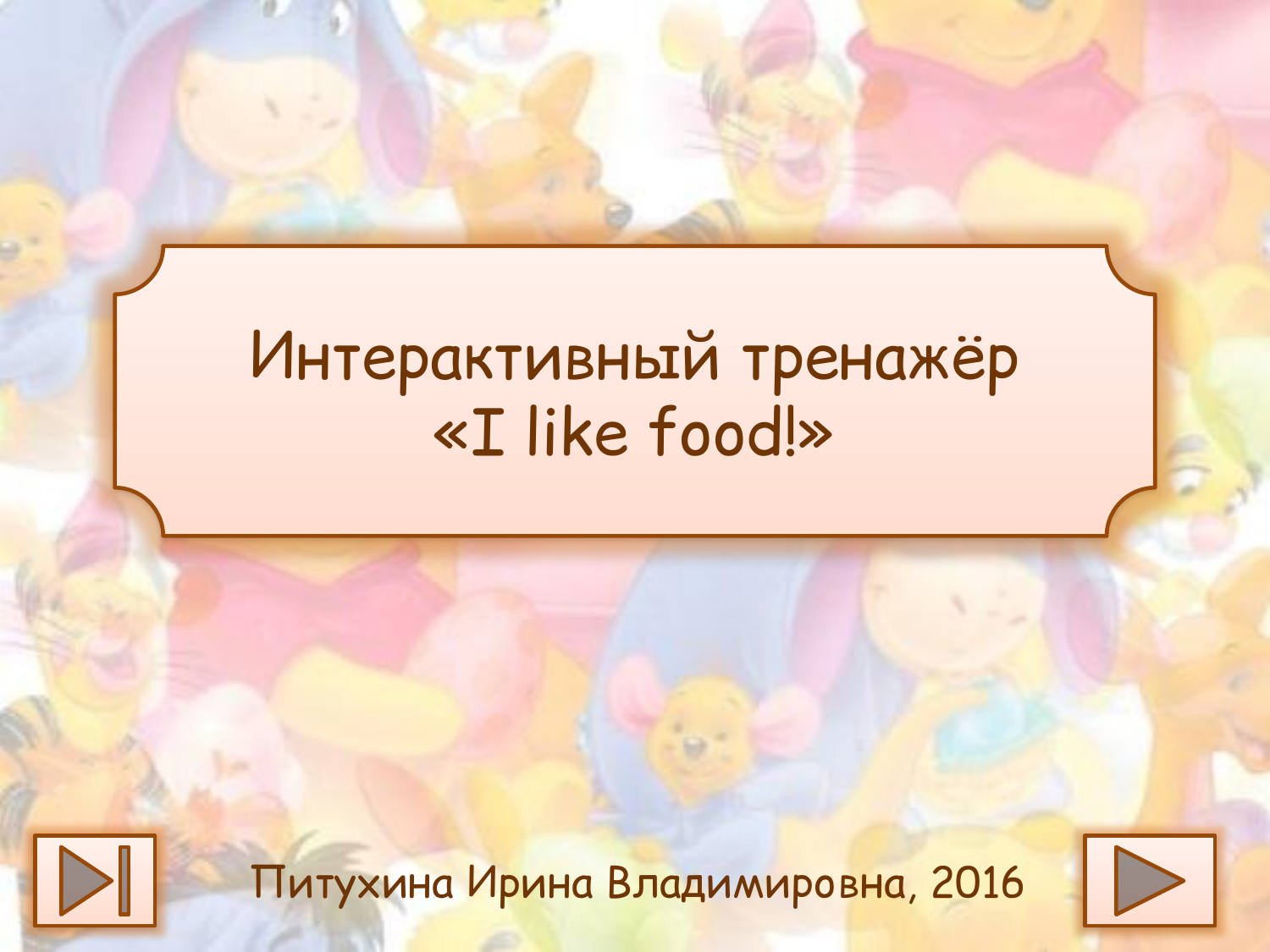

Интерактивный тренажёр
«I like food!»
#

Питухина Ирина Владимировна, 2016